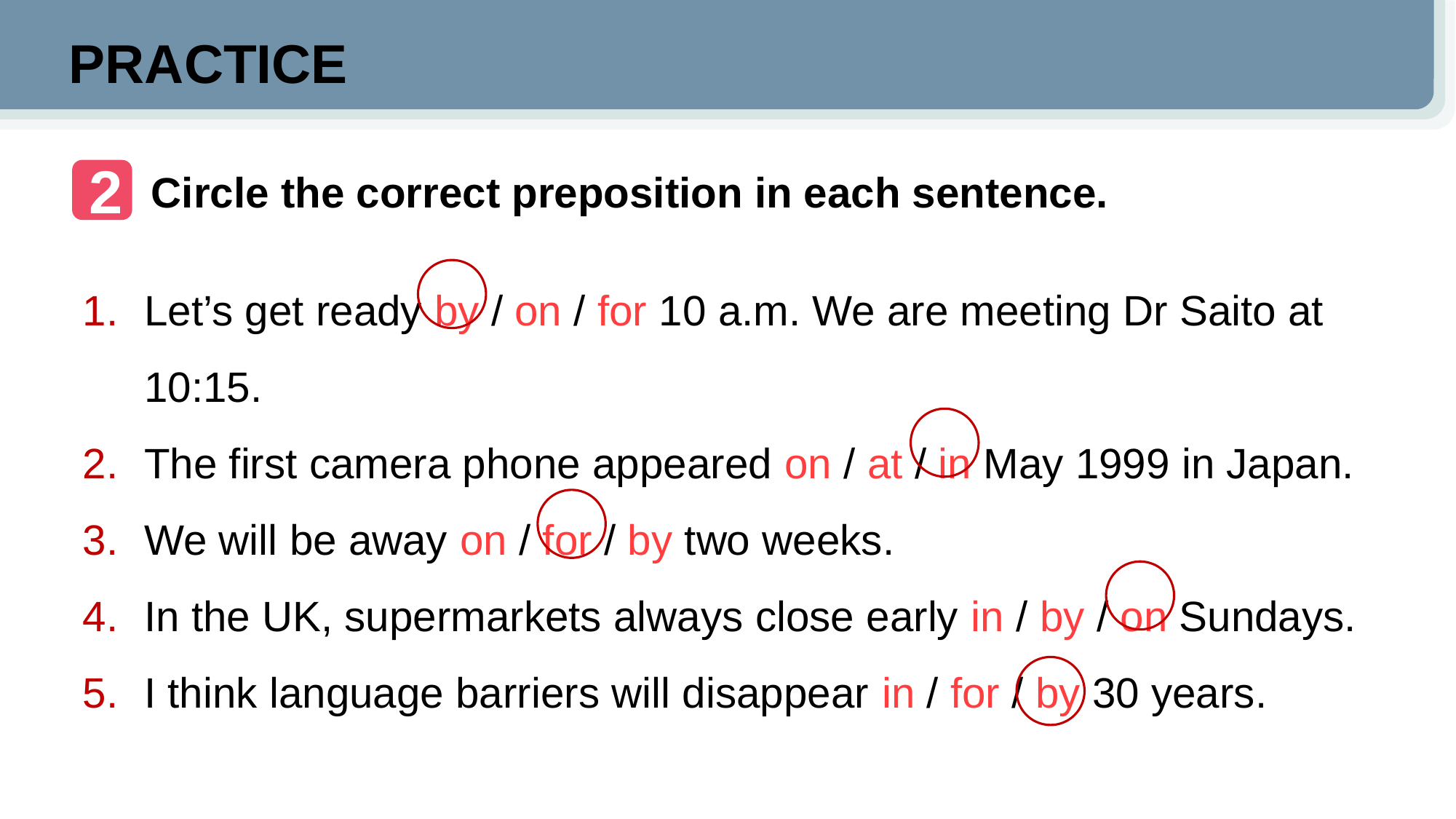

PRACTICE
2

Circle the correct preposition in each sentence.
Let’s get ready by / on / for 10 a.m. We are meeting Dr Saito at 10:15.
The first camera phone appeared on / at / in May 1999 in Japan.
We will be away on / for / by two weeks.
In the UK, supermarkets always close early in / by / on Sundays.
I think language barriers will disappear in / for / by 30 years.